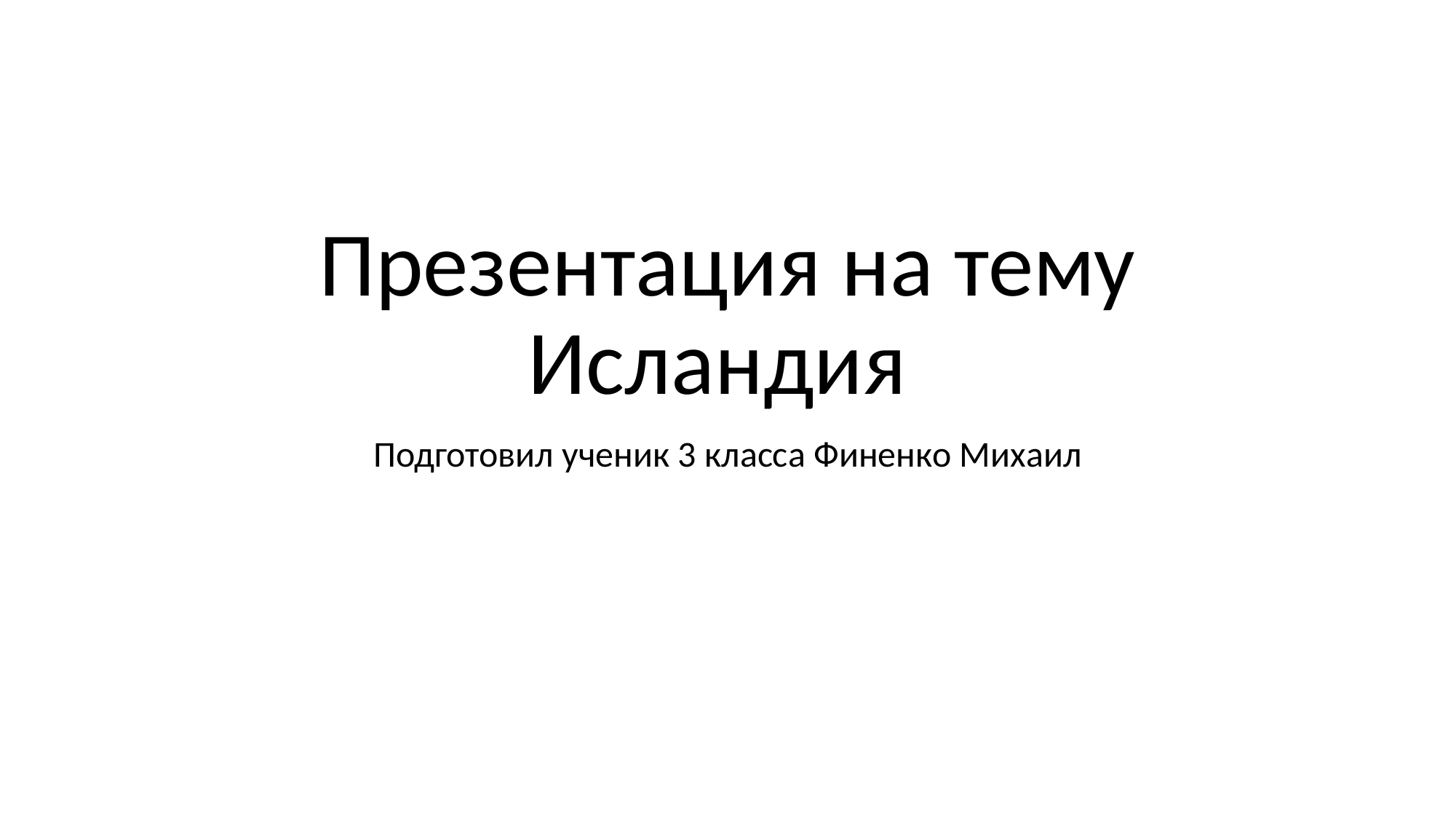

# Презентация на тему Исландия
Подготовил ученик 3 класса Финенко Михаил